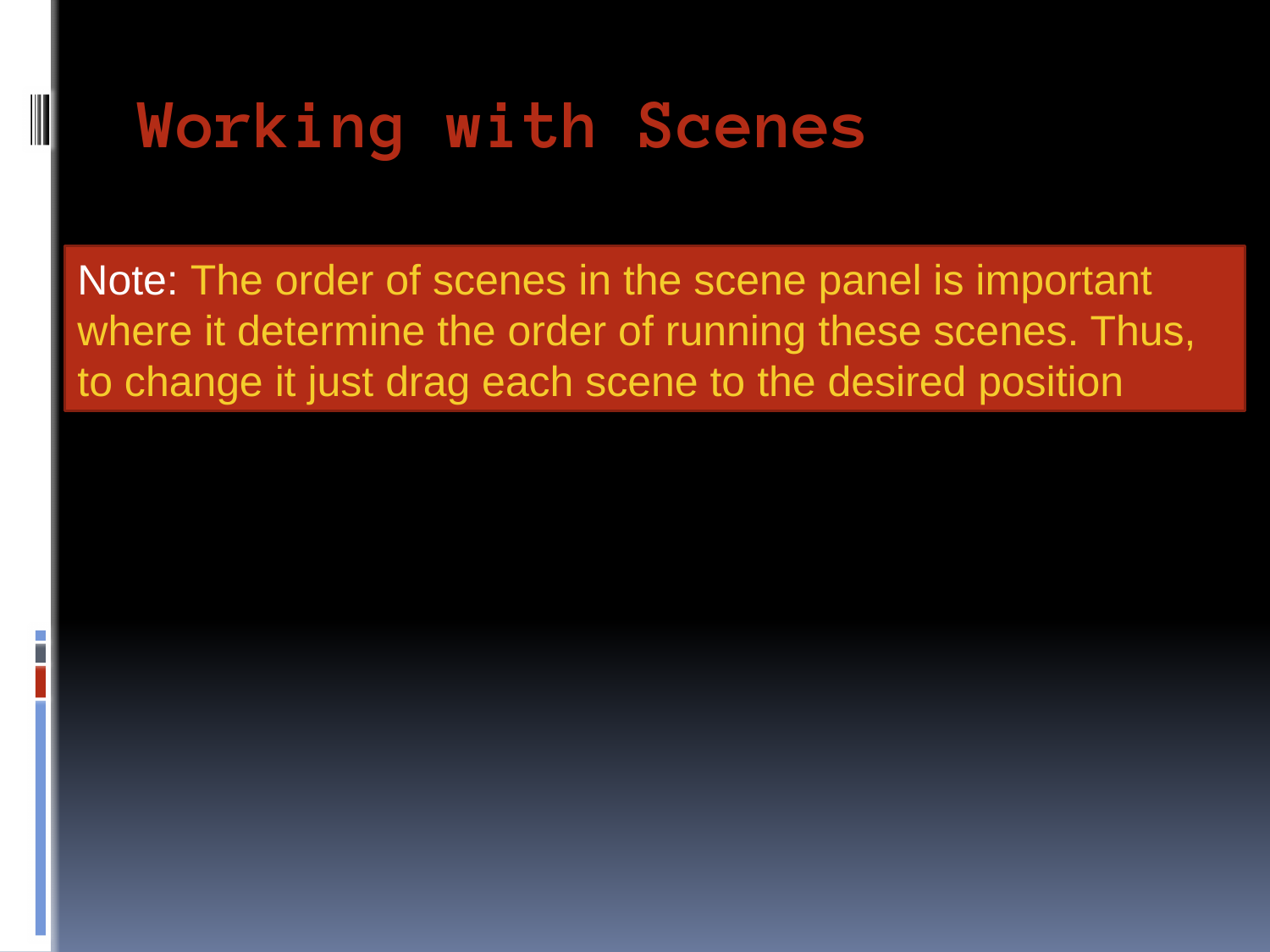

# Working with Scenes
Note: The order of scenes in the scene panel is important where it determine the order of running these scenes. Thus, to change it just drag each scene to the desired position